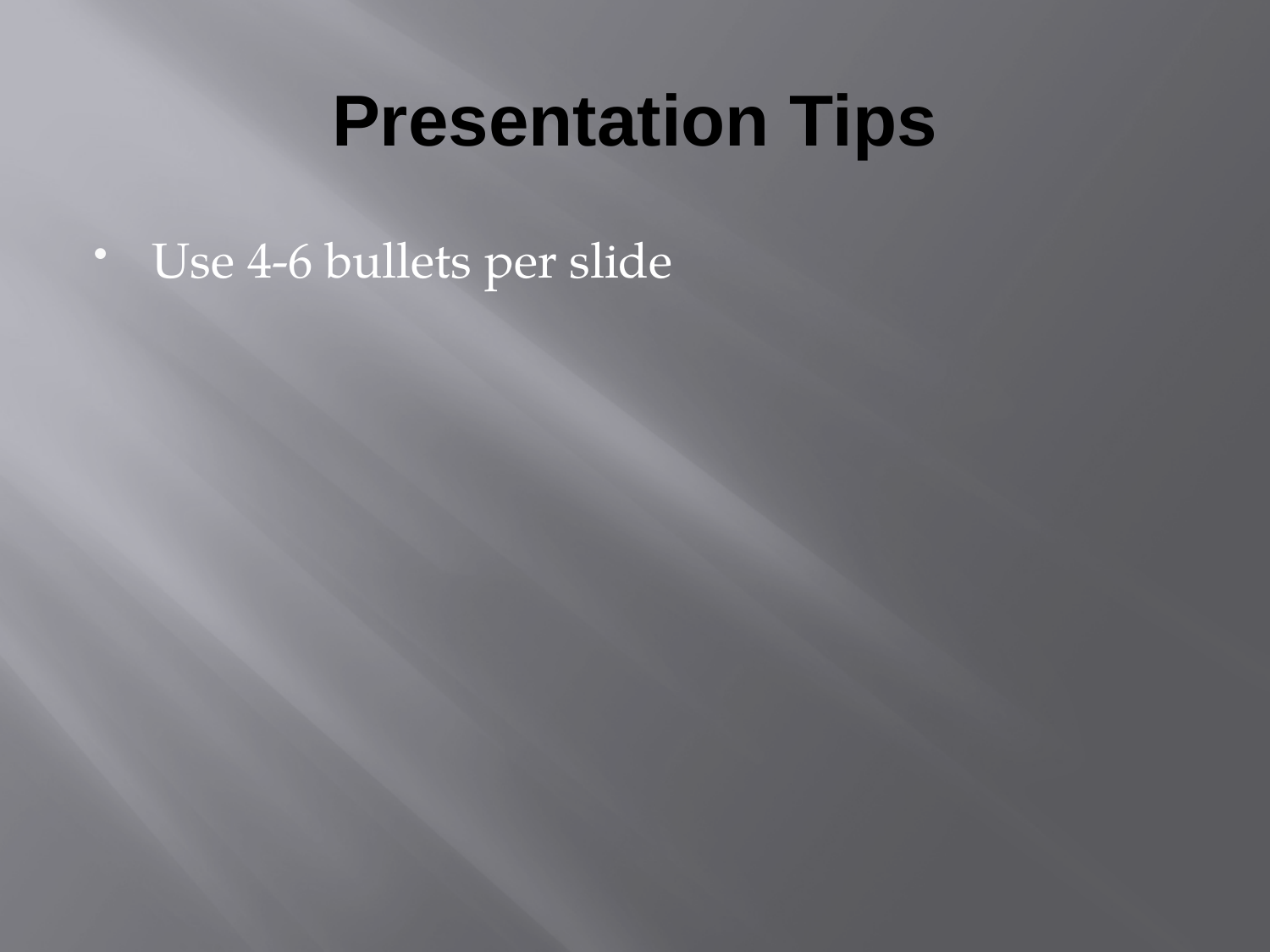

# Presentation Tips
Use 4-6 bullets per slide